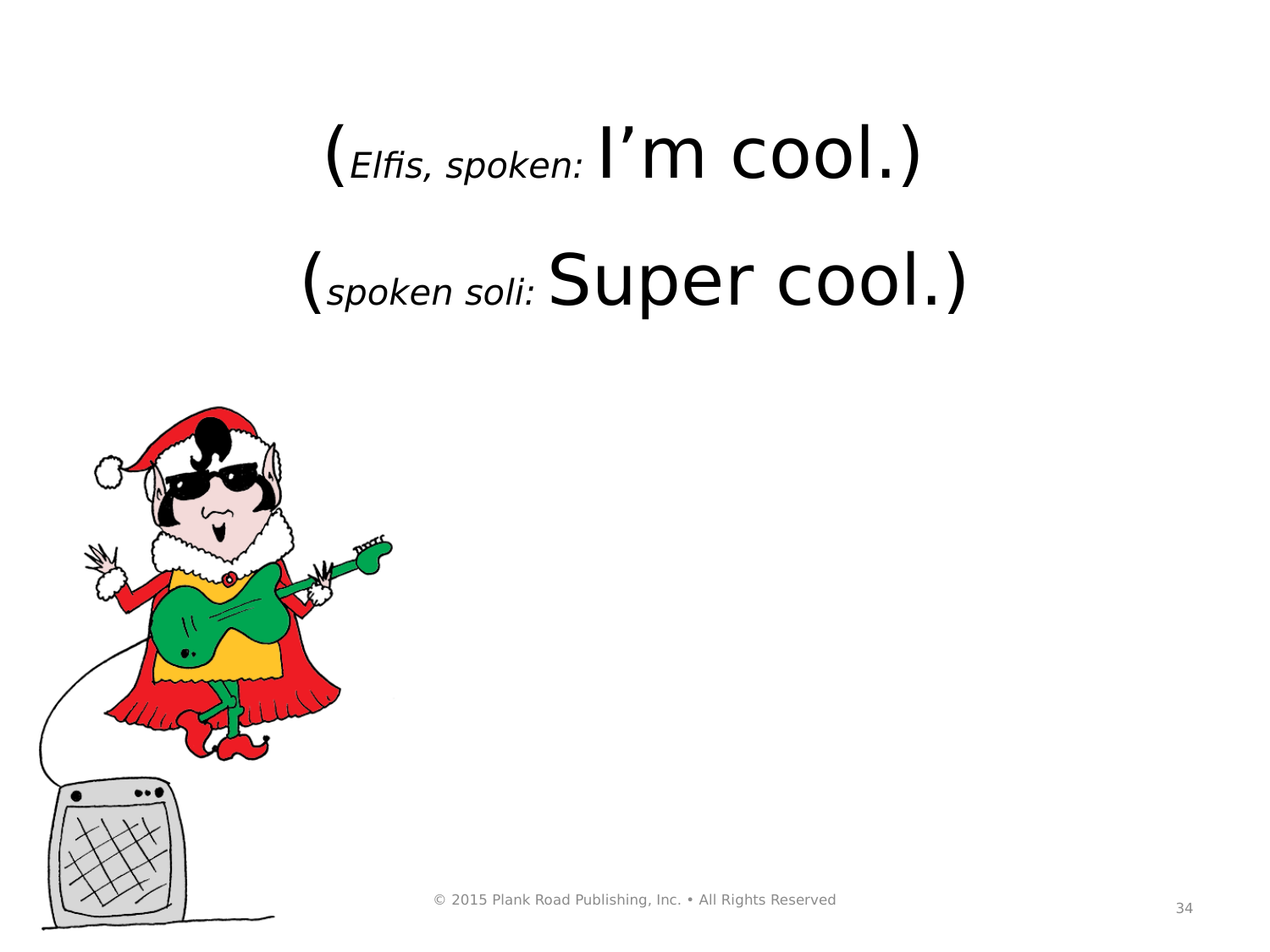

(Elfis, spoken: I’m cool.)
(spoken soli: Super cool.)
34